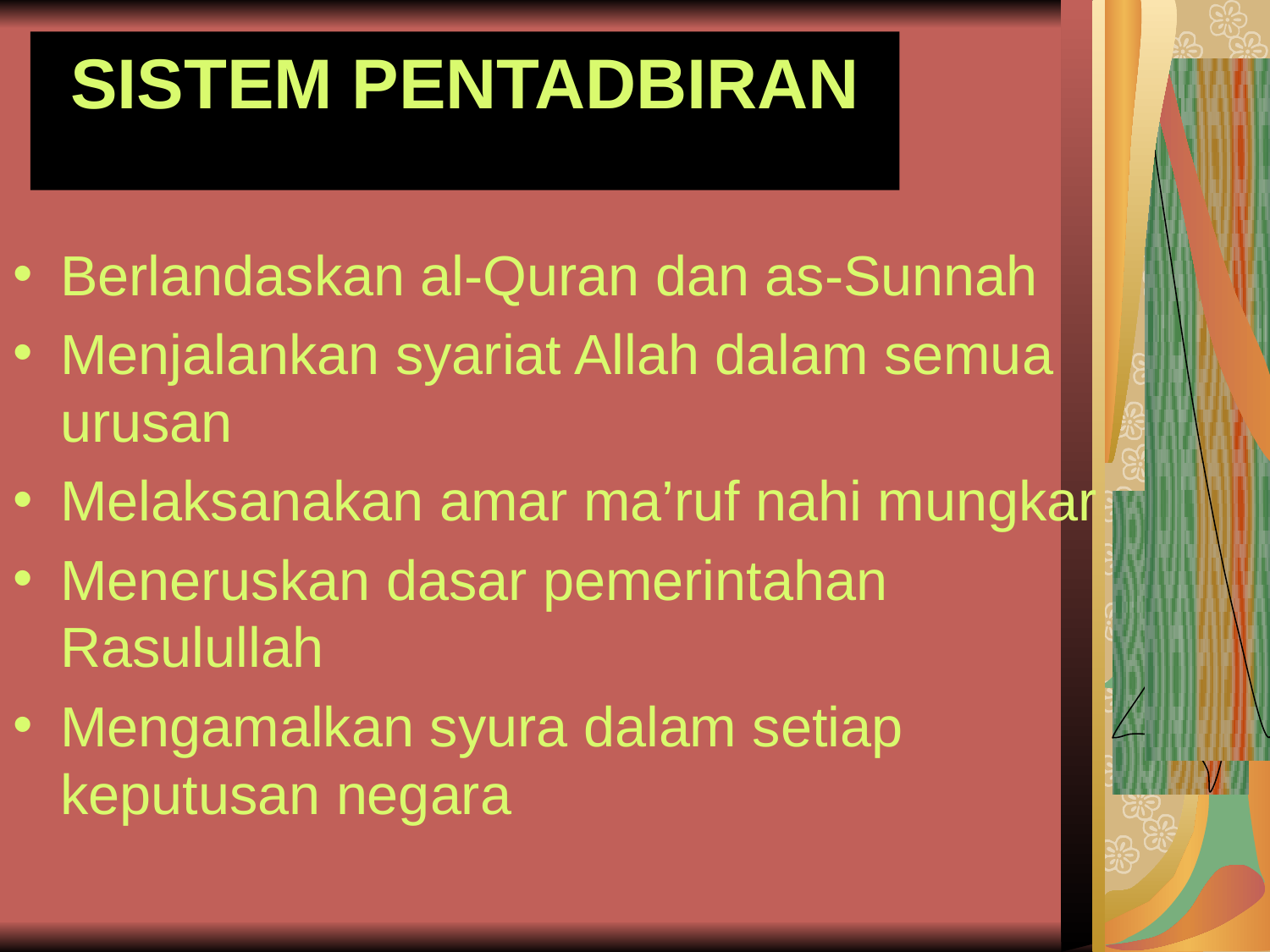

# SISTEM PENTADBIRAN
Berlandaskan al-Quran dan as-Sunnah
Menjalankan syariat Allah dalam semua urusan
Melaksanakan amar ma’ruf nahi mungkar
Meneruskan dasar pemerintahan Rasulullah
Mengamalkan syura dalam setiap keputusan negara